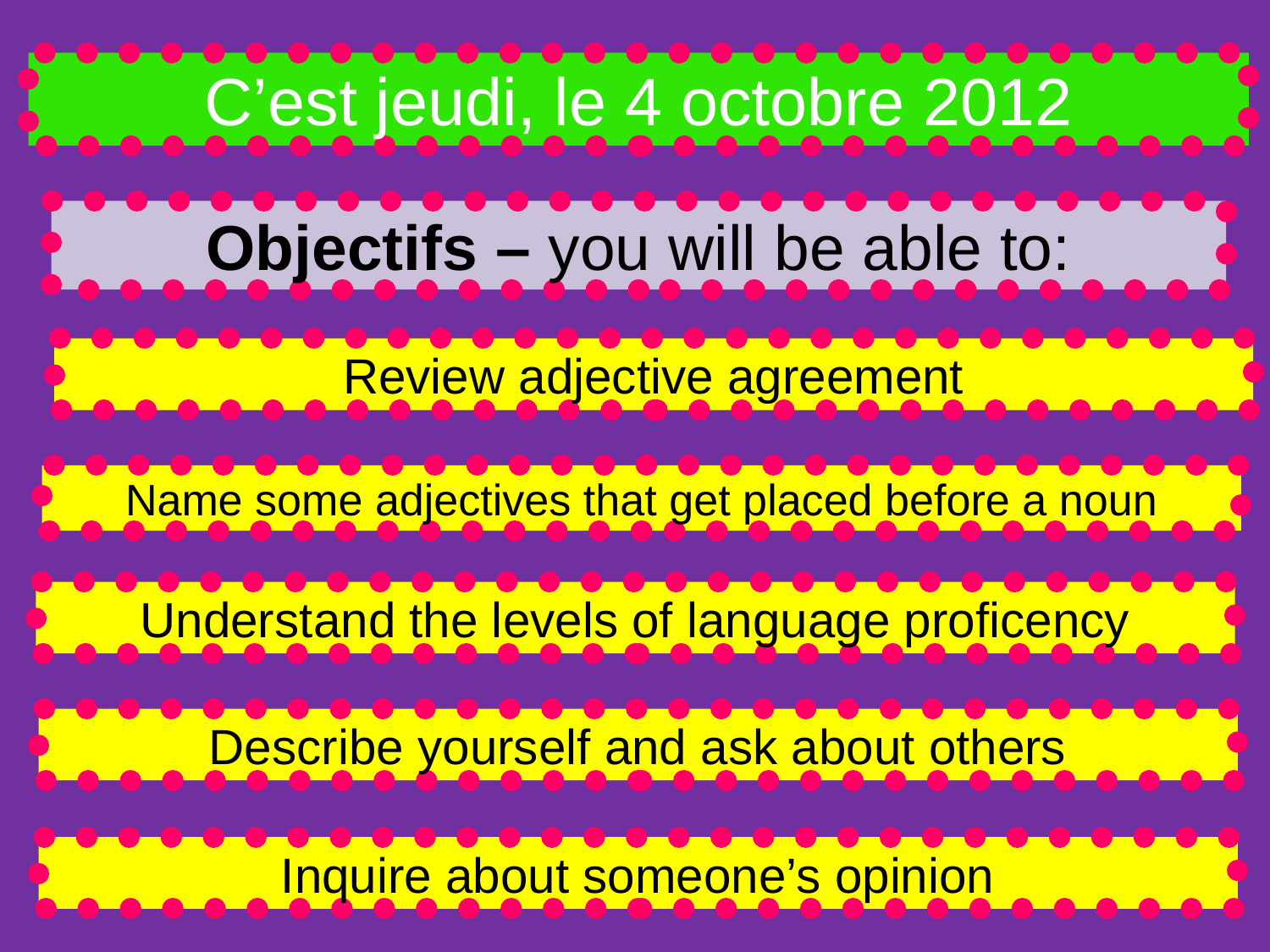

C’est jeudi, le 4 octobre 2012
Objectifs – you will be able to:
Review adjective agreement
Name some adjectives that get placed before a noun
Understand the levels of language proficency
Describe yourself and ask about others
Inquire about someone’s opinion